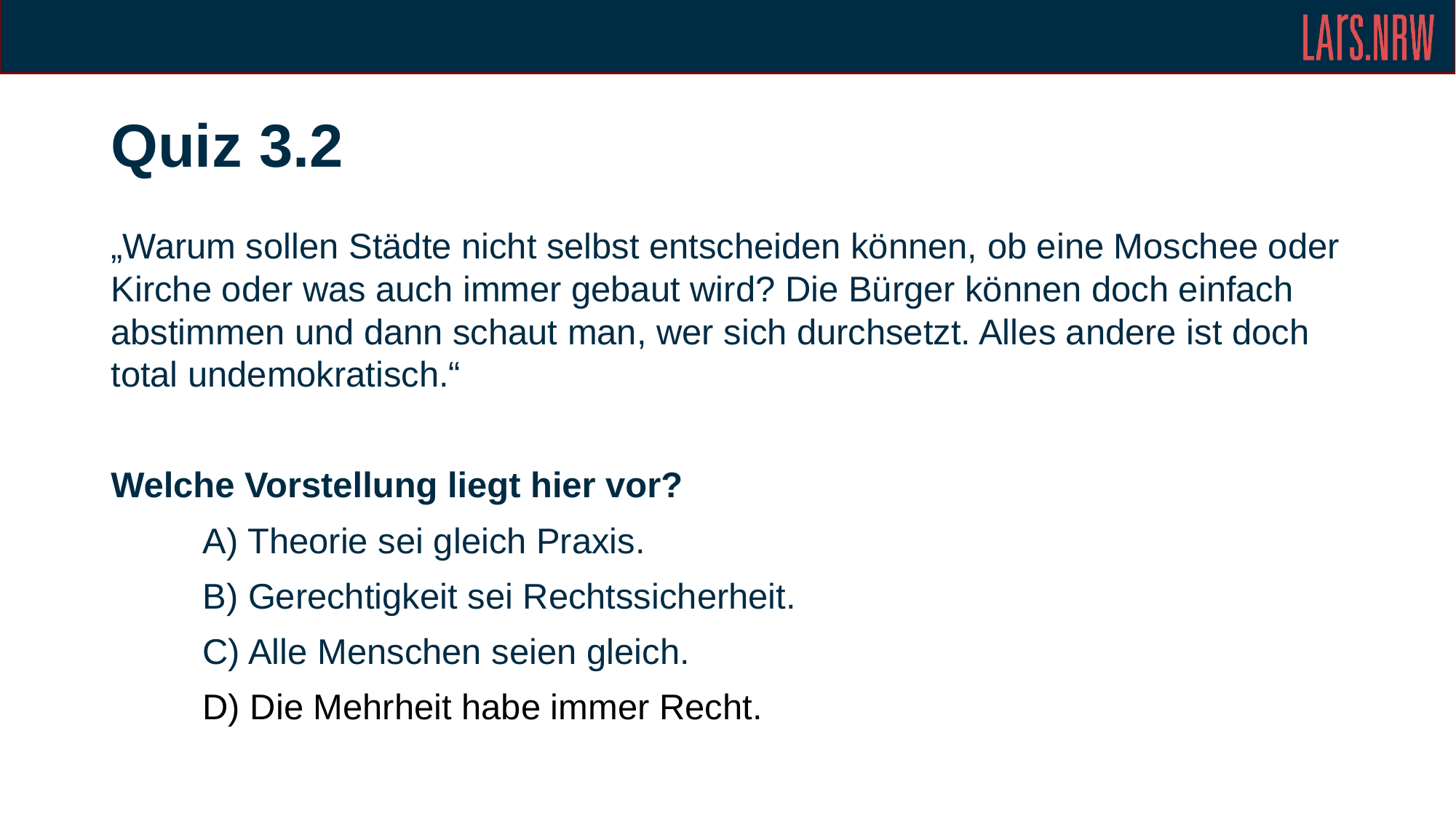

# Quiz 3.2
„Warum sollen Städte nicht selbst entscheiden können, ob eine Moschee oder Kirche oder was auch immer gebaut wird? Die Bürger können doch einfach abstimmen und dann schaut man, wer sich durchsetzt. Alles andere ist doch total undemokratisch.“

Welche Vorstellung liegt hier vor?
	A) Theorie sei gleich Praxis.
	B) Gerechtigkeit sei Rechtssicherheit.
	C) Alle Menschen seien gleich.
	D) Die Mehrheit habe immer Recht.